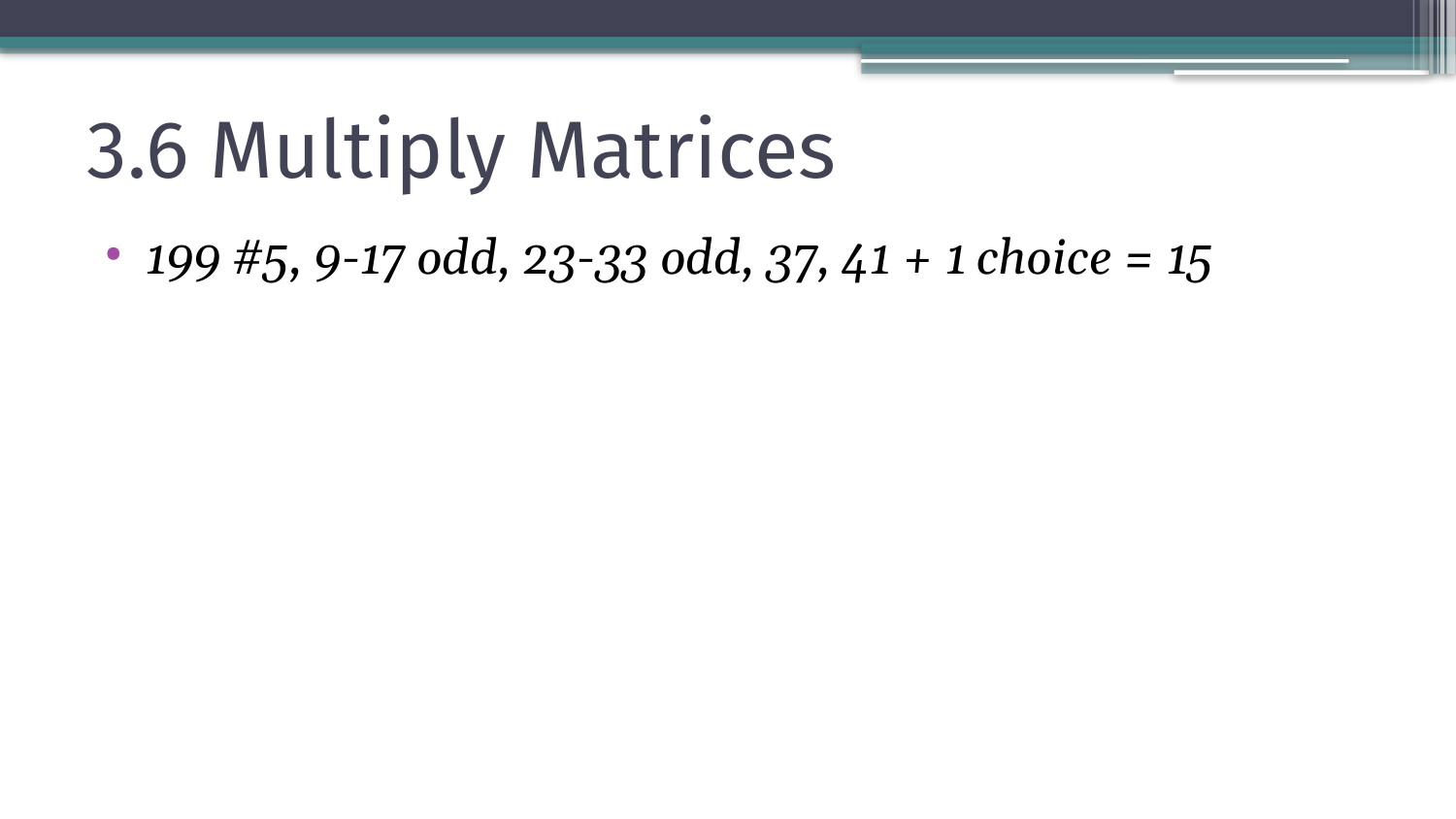

# 3.6 Multiply Matrices
199 #5, 9-17 odd, 23-33 odd, 37, 41 + 1 choice = 15